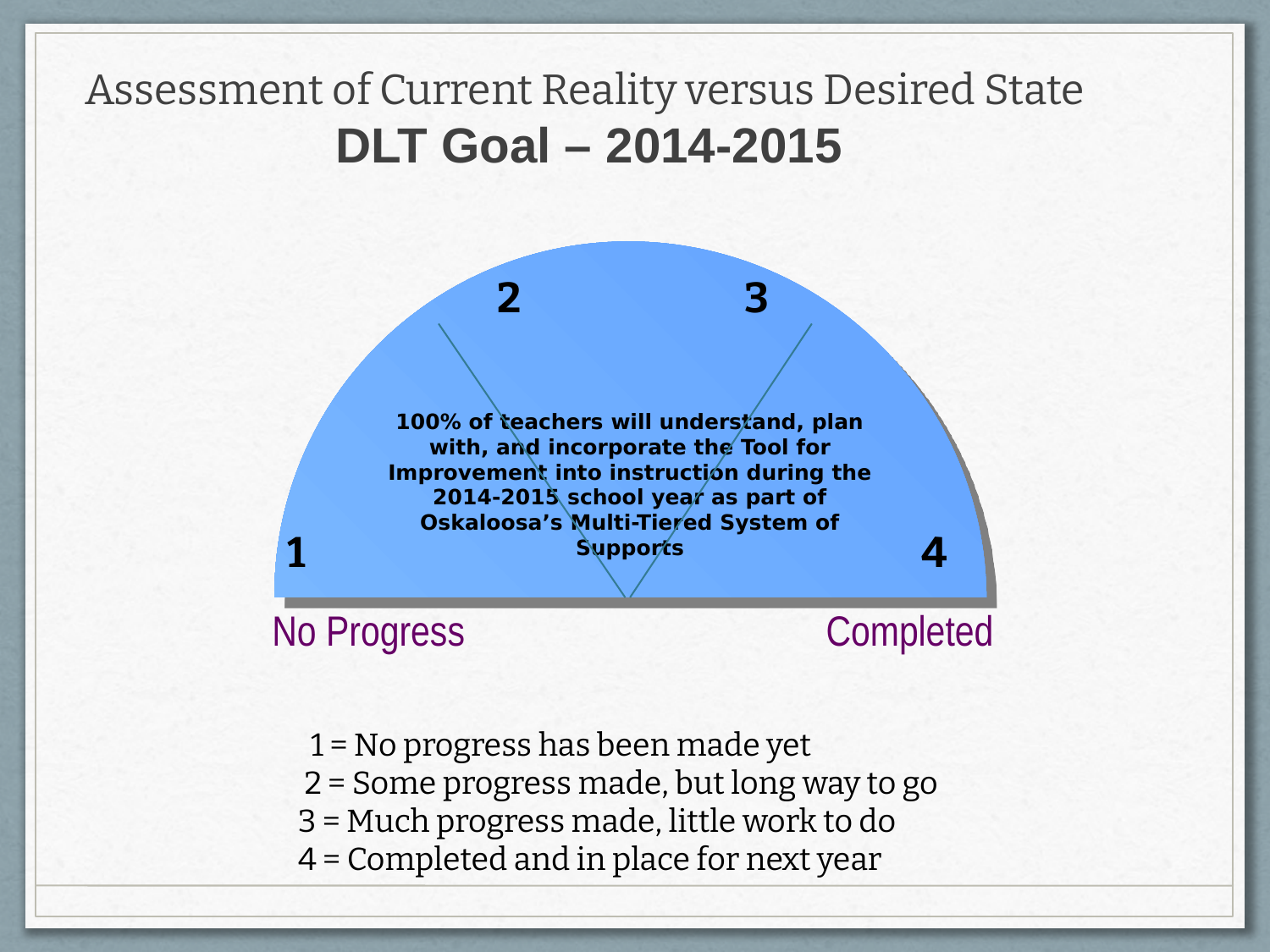

Assessment of Current Reality versus Desired State
DLT Goal – 2014-2015

100% of teachers will understand, plan with, and incorporate the Tool for Improvement into instruction during the 2014-2015 school year as part of Oskaloosa’s Multi-Tiered System of Supports
No Progress
Completed
2
3
1
4
  1 = No progress has been made yet
 2 = Some progress made, but long way to go
3 = Much progress made, little work to do
4 = Completed and in place for next year